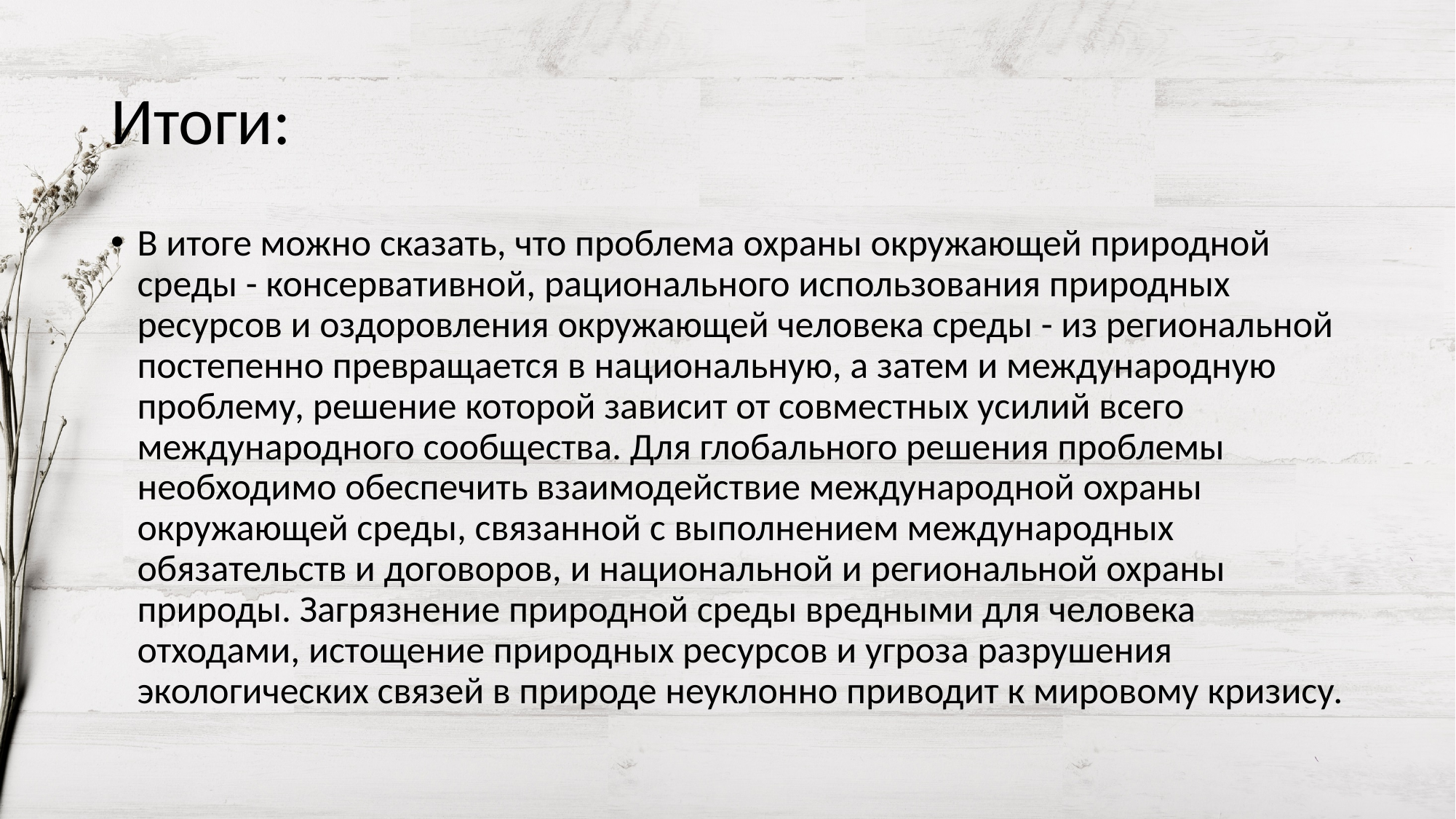

# Итоги:
В итоге можно сказать, что проблема охраны окружающей природной среды - консервативной, рационального использования природных ресурсов и оздоровления окружающей человека среды - из региональной постепенно превращается в национальную, а затем и международную проблему, решение которой зависит от совместных усилий всего международного сообщества. Для глобального решения проблемы необходимо обеспечить взаимодействие международной охраны окружающей среды, связанной с выполнением международных обязательств и договоров, и национальной и региональной охраны природы. Загрязнение природной среды вредными для человека отходами, истощение природных ресурсов и угроза разрушения экологических связей в природе неуклонно приводит к мировому кризису.